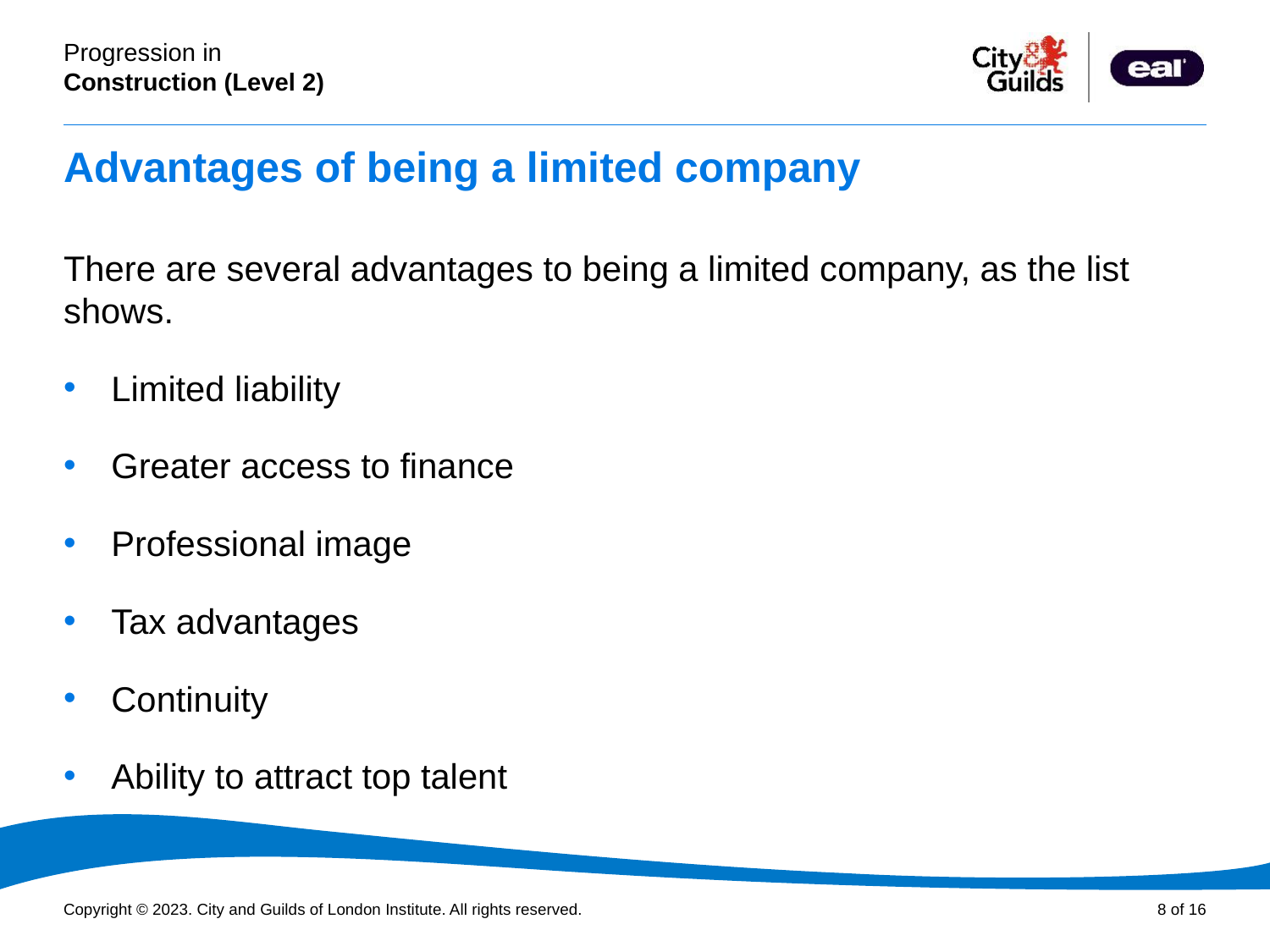

# Advantages of being a limited company
There are several advantages to being a limited company, as the list shows.
Limited liability
Greater access to finance
Professional image
Tax advantages
Continuity
Ability to attract top talent